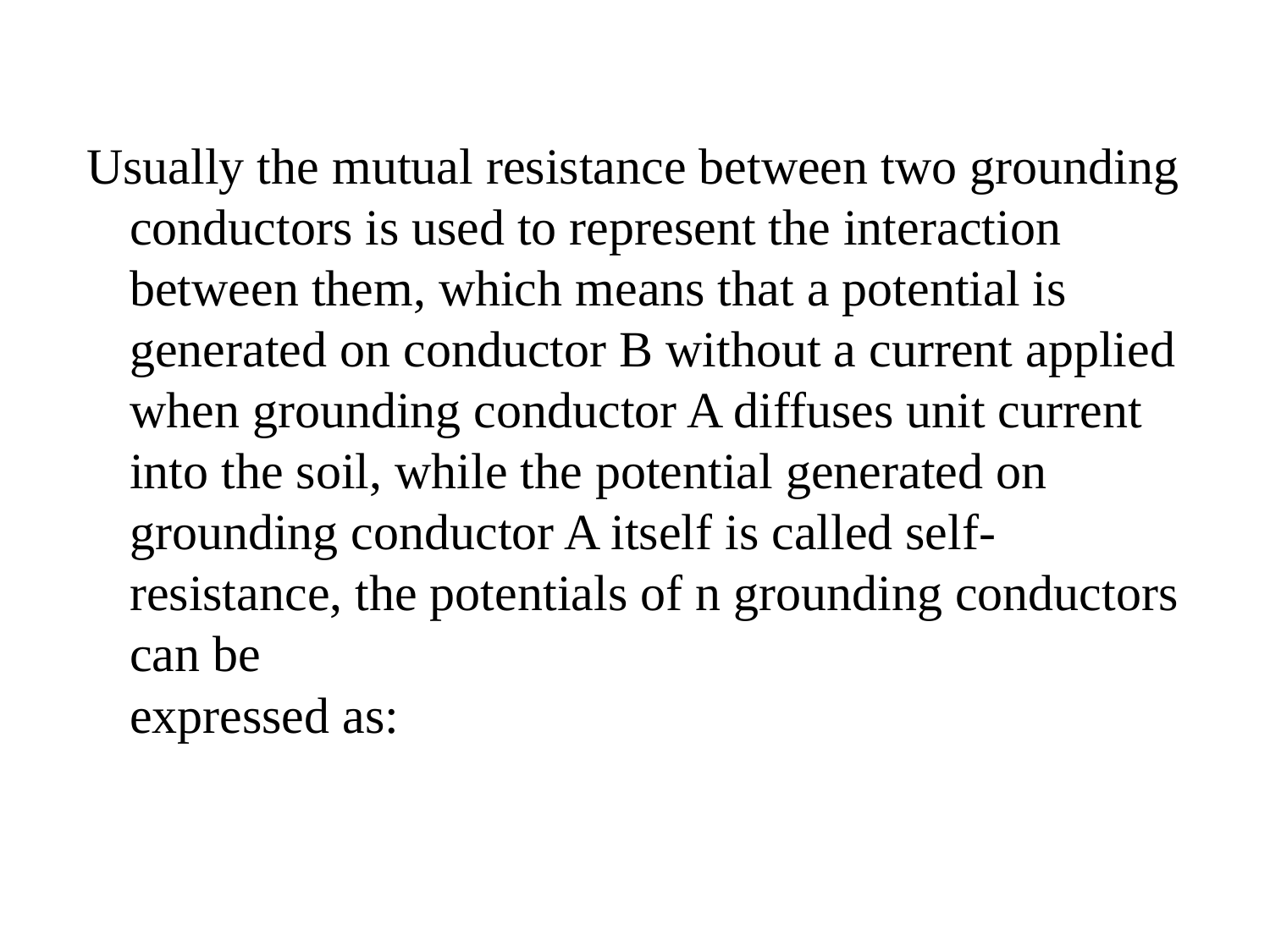

Usually the mutual resistance between two grounding conductors is used to represent the interaction between them, which means that a potential is generated on conductor B without a current applied when grounding conductor A diffuses unit current into the soil, while the potential generated on grounding conductor A itself is called self-resistance, the potentials of n grounding conductors can be
expressed as: